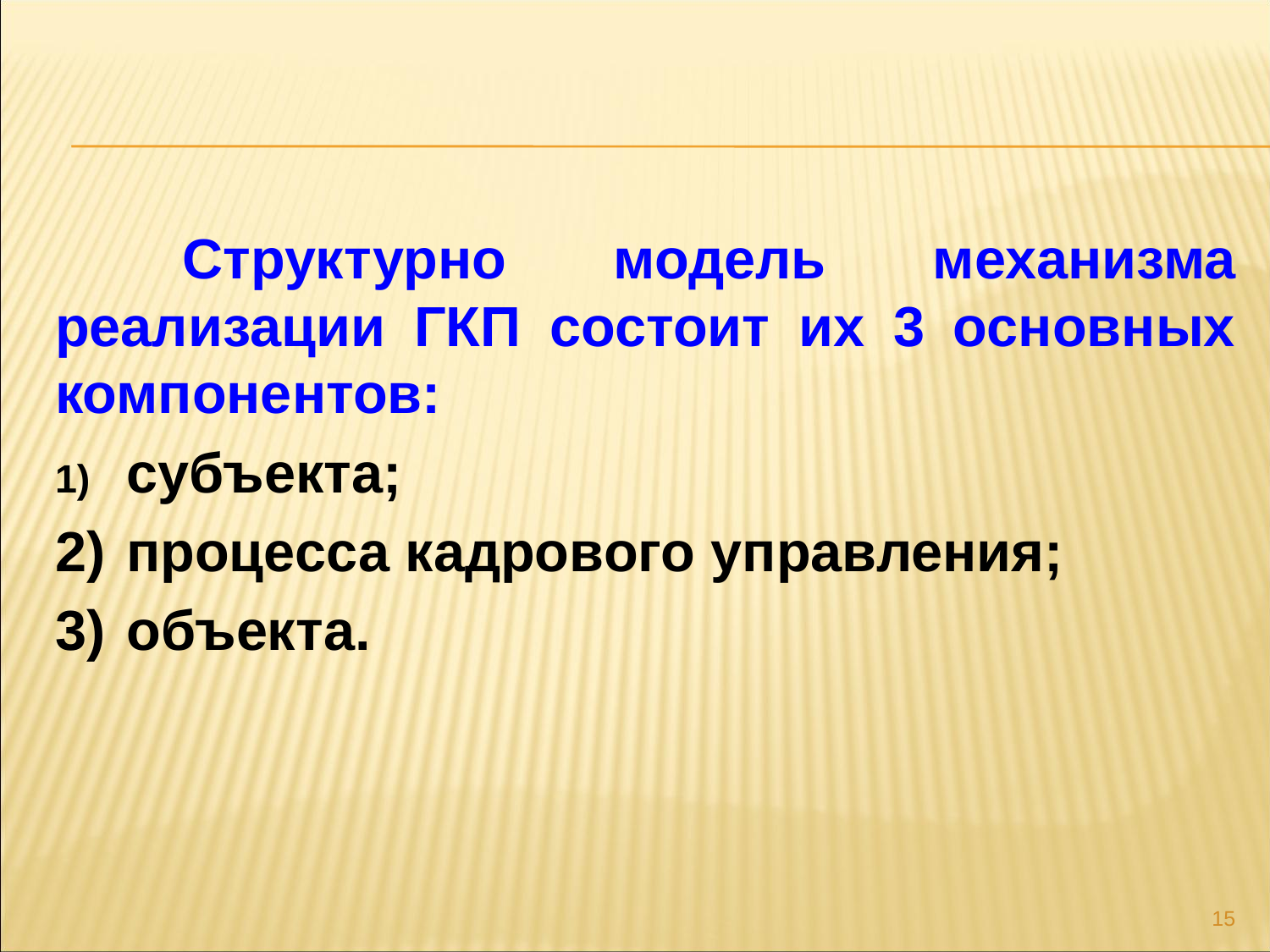

Структурно модель механизма реализации ГКП состоит их 3 основных компонентов:
субъекта;
процесса кадрового управления;
объекта.

15